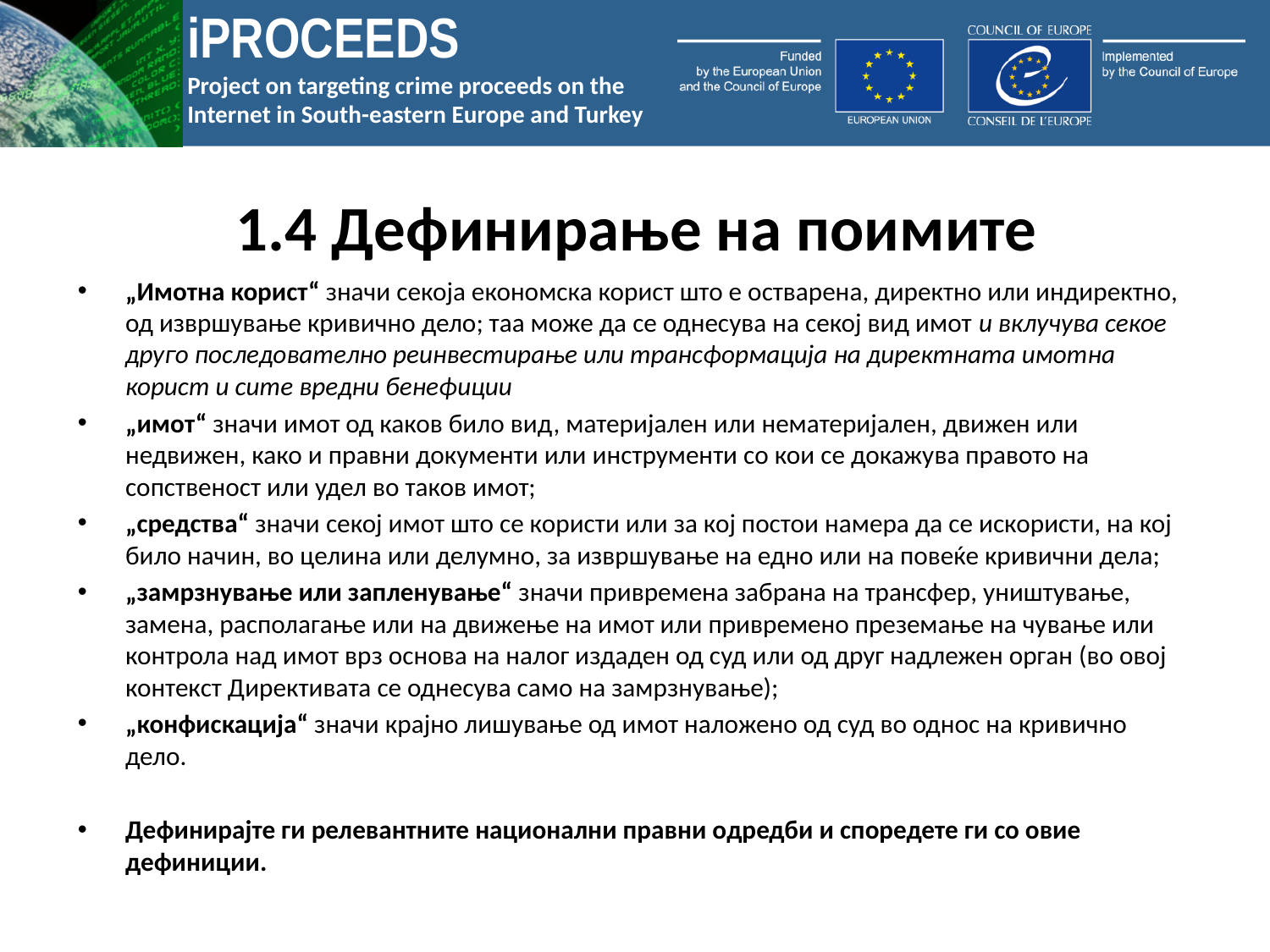

# 1.4 Дефинирање на поимите
„Имотна корист“ значи секоја економска корист што е остварена, директно или индиректно, од извршување кривично дело; таа може да се однесува на секој вид имот и вклучува секое друго последователно реинвестирање или трансформација на директната имотна корист и сите вредни бенефиции
„имот“ значи имот од каков било вид, материјален или нематеријален, движен или недвижен, како и правни документи или инструменти со кои се докажува правото на сопственост или удел во таков имот;
„средства“ значи секој имот што се користи или за кој постои намера да се искористи, на кој било начин, во целина или делумно, за извршување на едно или на повеќе кривични дела;
„замрзнување или запленување“ значи привремена забрана на трансфер, уништување, замена, располагање или на движење на имот или привремено преземање на чување или контрола над имот врз основа на налог издаден од суд или од друг надлежен орган (во овој контекст Директивата се однесува само на замрзнување);
„конфискација“ значи крајно лишување од имот наложено од суд во однос на кривично дело.

Дефинирајте ги релевантните национални правни одредби и споредете ги со овие дефиниции.